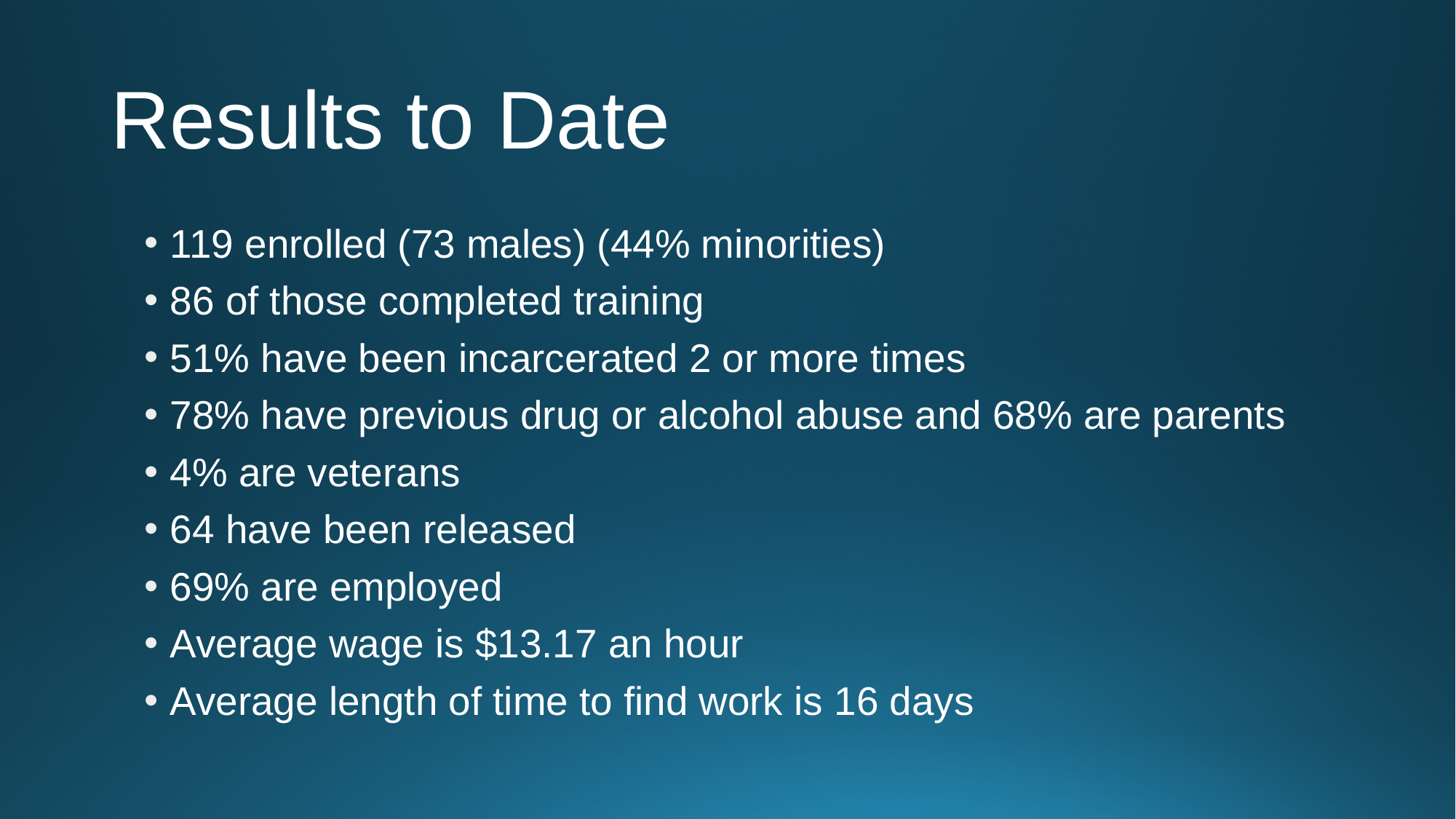

# Results to Date
119 enrolled (73 males) (44% minorities)
86 of those completed training
51% have been incarcerated 2 or more times
78% have previous drug or alcohol abuse and 68% are parents
4% are veterans
64 have been released
69% are employed
Average wage is $13.17 an hour
Average length of time to find work is 16 days